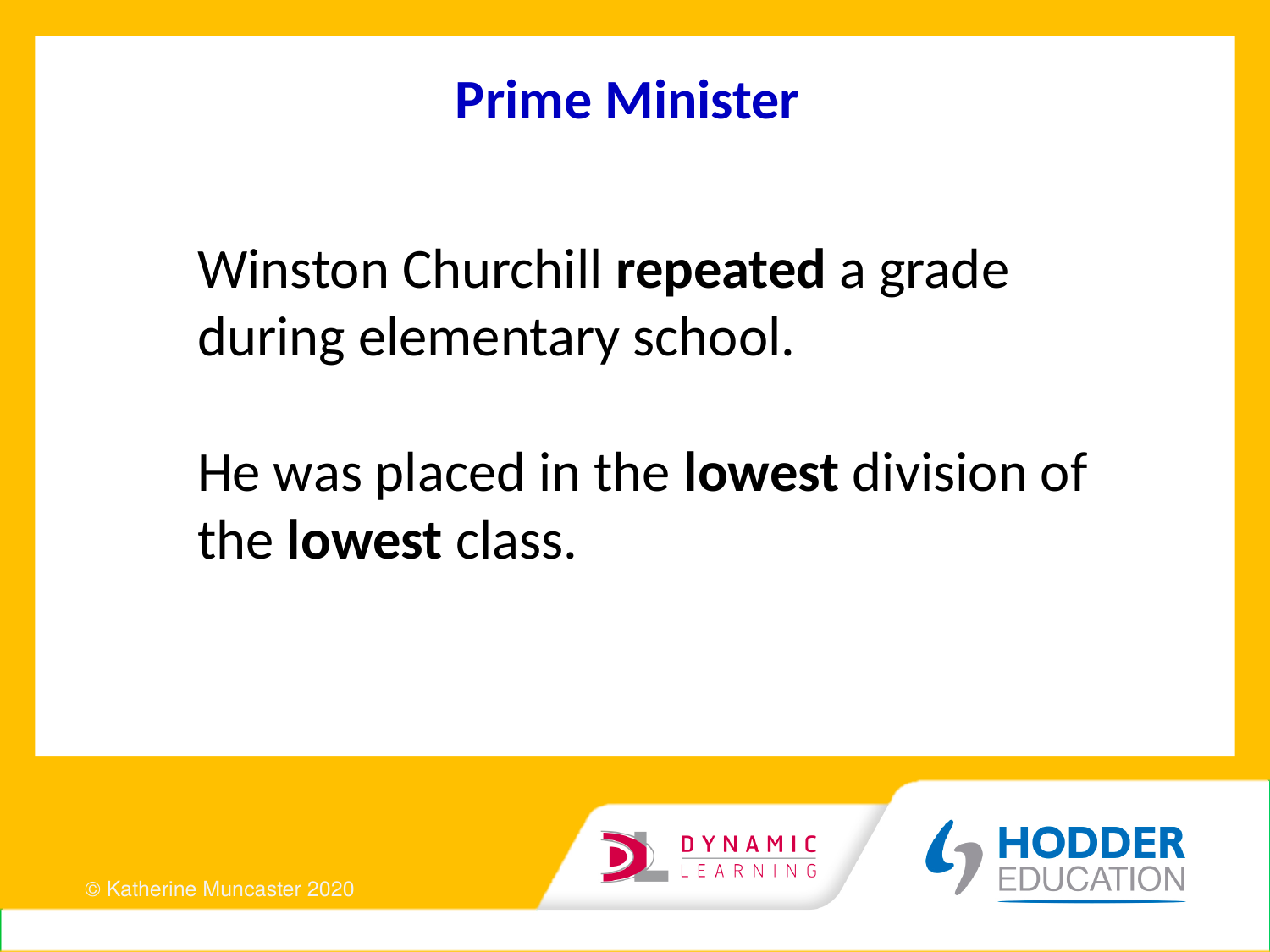

# Prime Minister
Winston Churchill repeated a grade during elementary school.

He was placed in the lowest division of the lowest class.